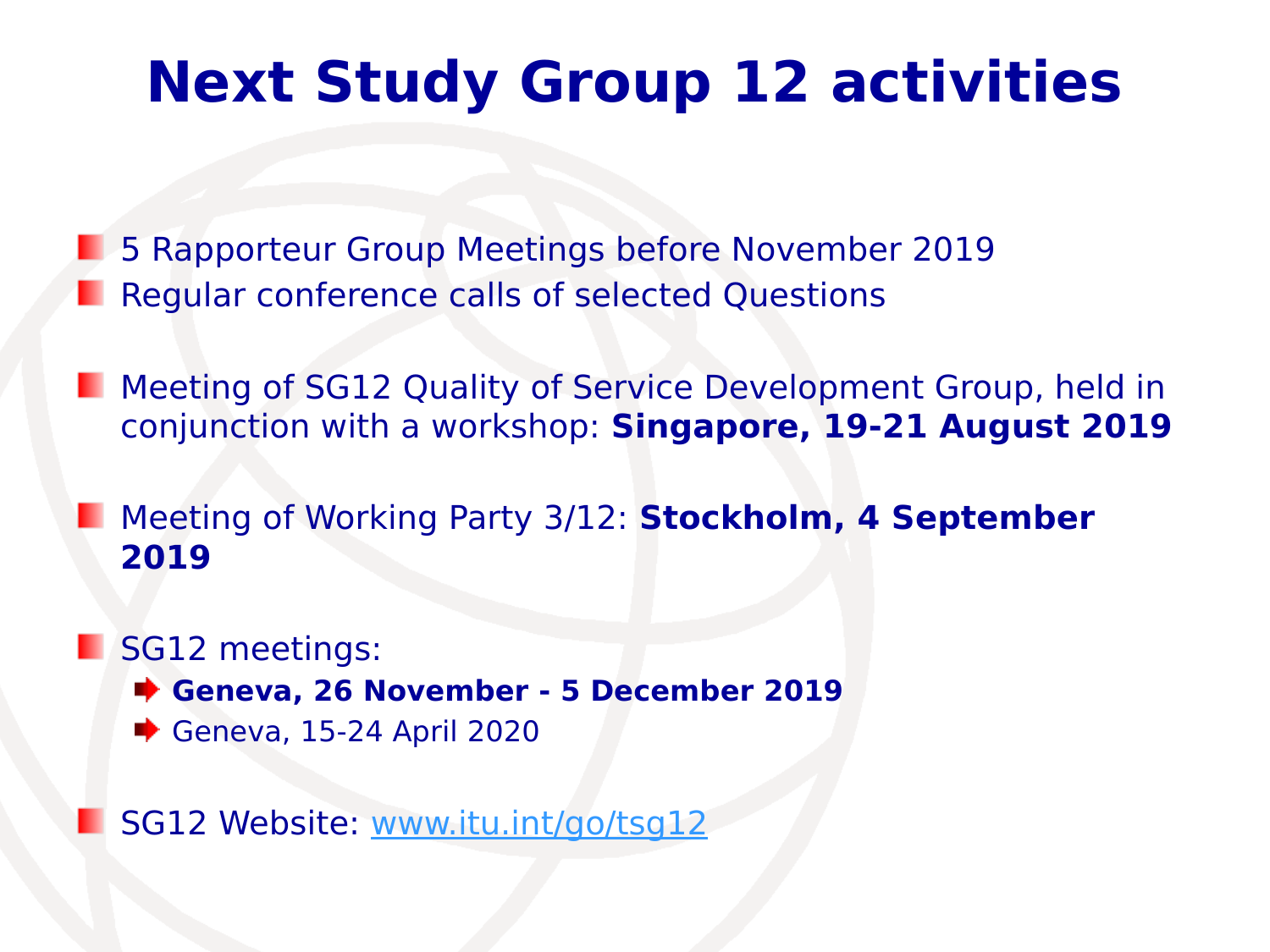

# Next Study Group 12 activities
5 Rapporteur Group Meetings before November 2019
Regular conference calls of selected Questions

Meeting of SG12 Quality of Service Development Group, held in conjunction with a workshop: Singapore, 19-21 August 2019

Meeting of Working Party 3/12: Stockholm, 4 September 2019

SG12 meetings:
Geneva, 26 November - 5 December 2019
Geneva, 15-24 April 2020

SG12 Website: www.itu.int/go/tsg12